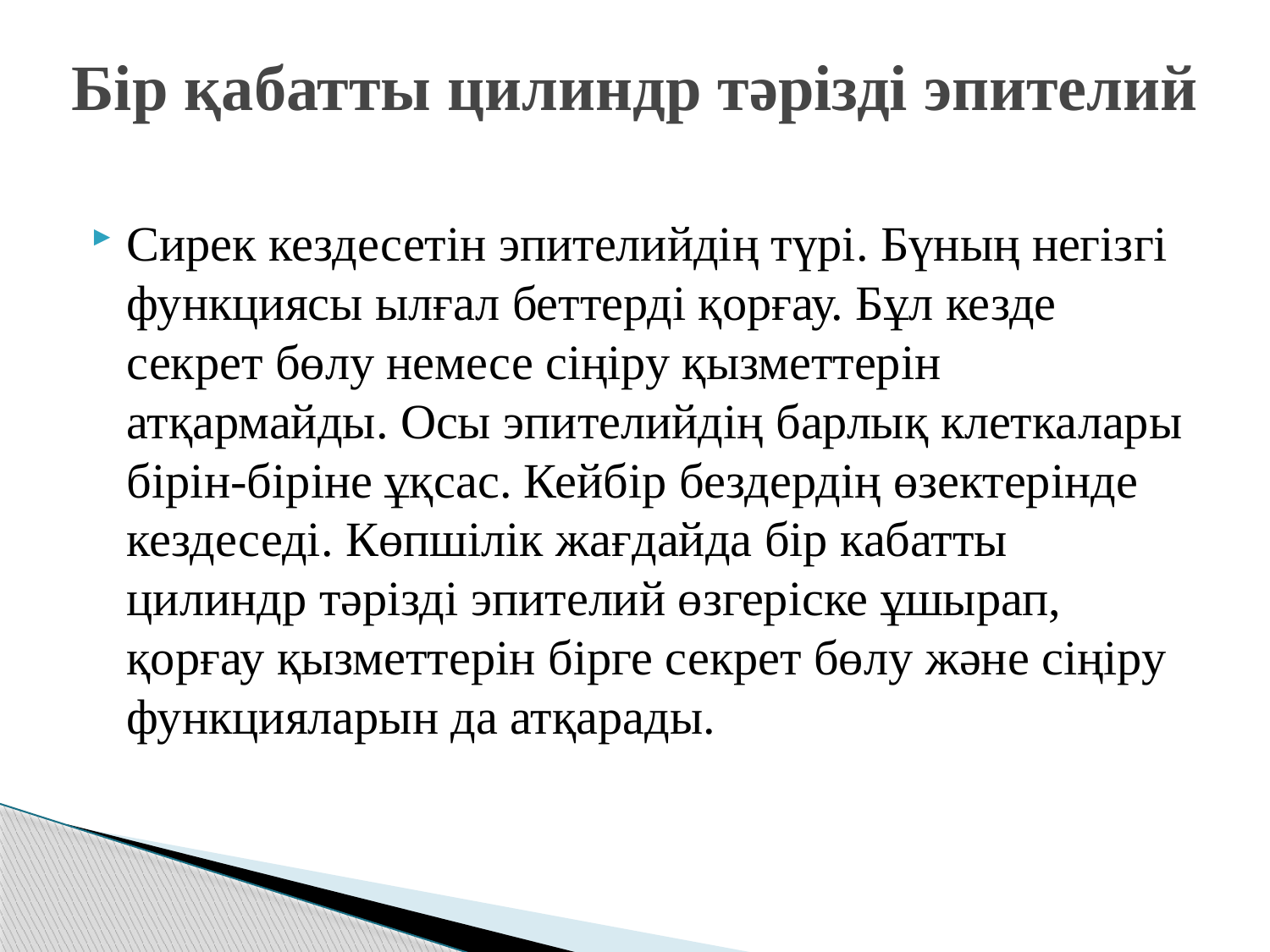

# Бір қабатты цилиндр тәрізді эпителий
Сирек кездесетін эпителийдің түрі. Бүның негізгі функциясы ылғал беттерді қорғау. Бұл кезде секрет бөлу немесе сіңіру қызметтерін атқармайды. Осы эпителийдің барлық клеткалары бірін-біріне ұқсас. Кейбір бездердің өзектерінде кездеседі. Көпшілік жағдайда бір кабатты цилиндр тәрізді эпителий өзгеріске ұшырап, қорғау қызметтерін бірге секрет бөлу және сіңіру функцияларын да атқарады.